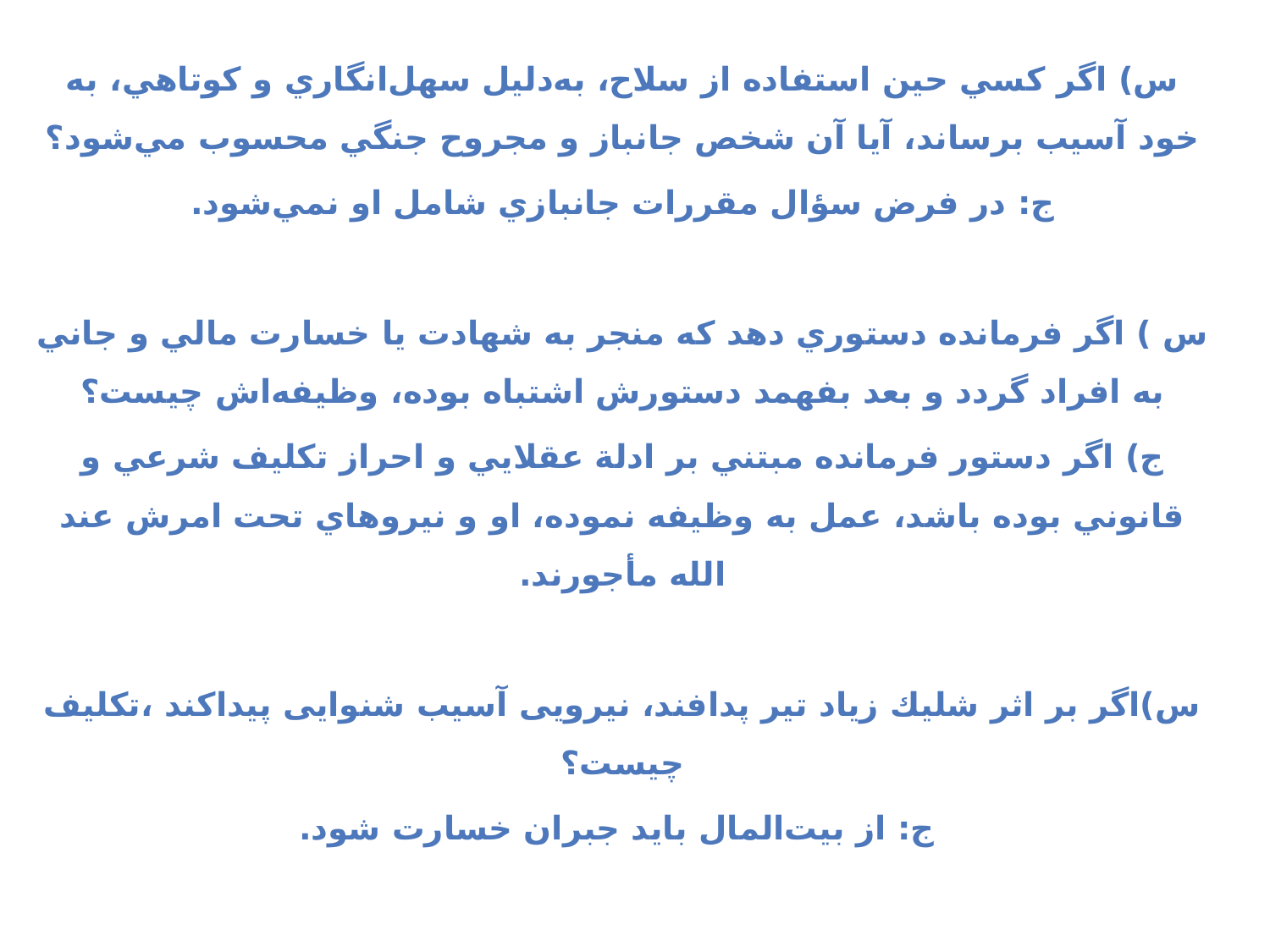

س) اگر كسي حين استفاده از سلاح، به‌دليل سهل‌انگاري و كوتاهي، به خود آسيب برساند، آيا آن شخص جانباز و مجروح جنگي محسوب مي‌شود؟
ج: در فرض سؤال مقررات جانبازي شامل او نمي‌شود.

س ) اگر فرمانده دستوري دهد كه منجر به شهادت يا خسارت مالي و جاني به افراد گردد و بعد بفهمد دستورش اشتباه بوده، وظيفه‌اش چيست؟
ج) اگر دستور فرمانده مبتني بر ادلة عقلايي و احراز تكليف شرعي و قانوني بوده باشد، عمل به وظيفه نموده، او و نيروهاي تحت امرش عند الله مأجورند.

س)اگر بر اثر شليك زياد تير پدافند، نیرویی آسیب شنوایی پیداکند ،تکلیف چیست؟
   ج: از بيت‌المال بايد جبران خسارت شود.